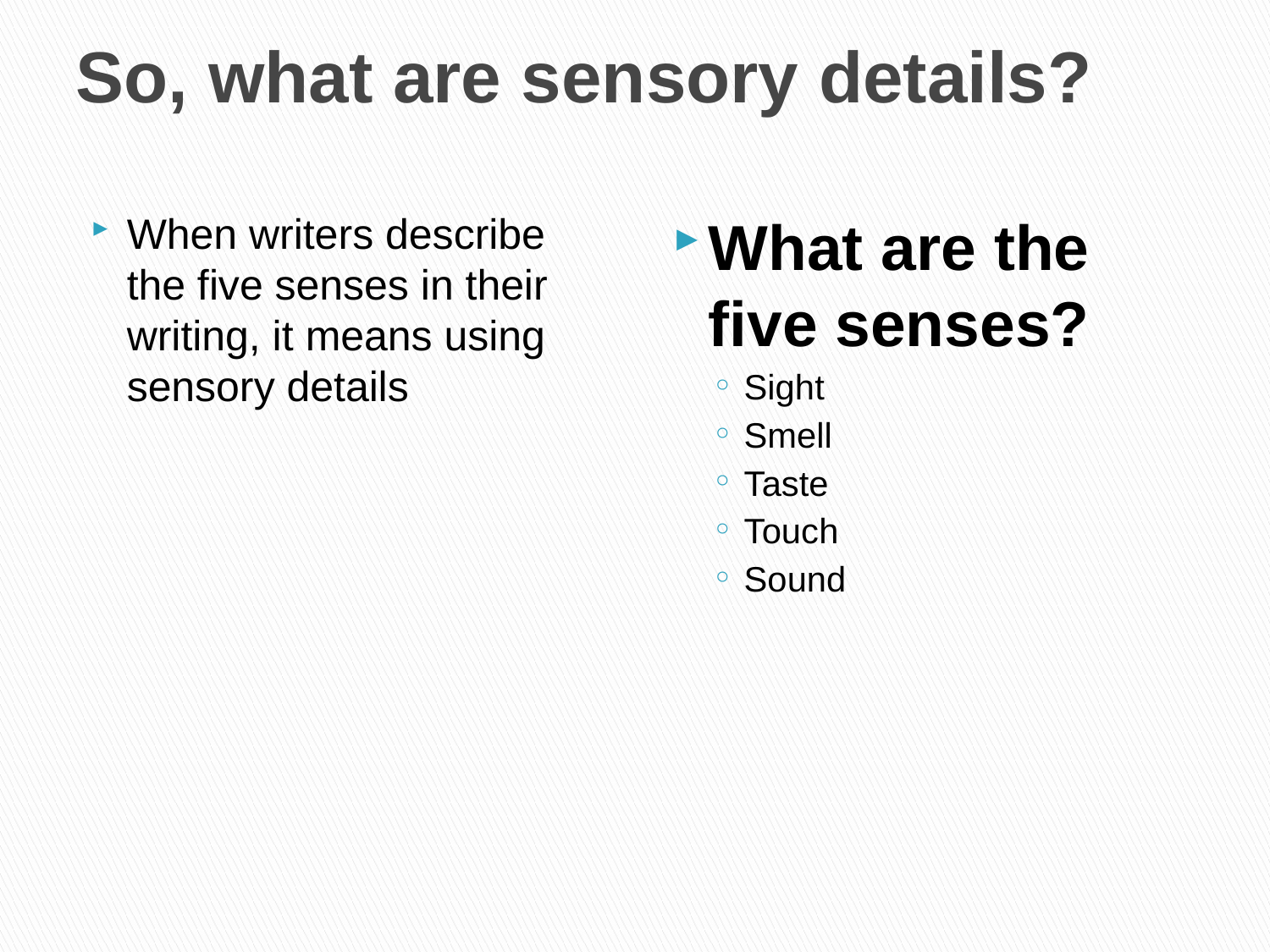

# So, what are sensory details?
When writers describe the five senses in their writing, it means using sensory details

What are the five senses?
Sight
Smell
Taste
Touch
Sound